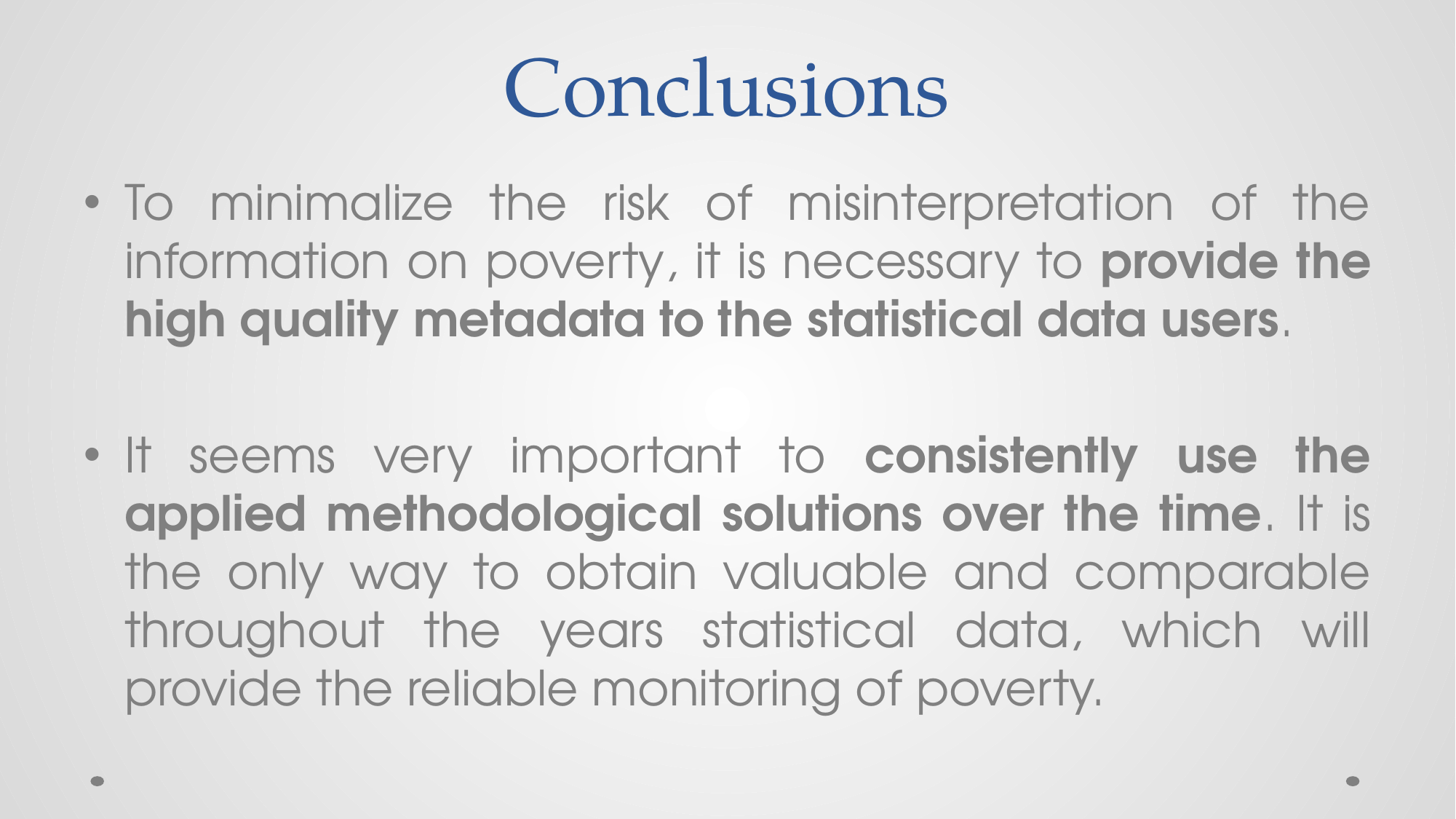

# Conclusions
To minimalize the risk of misinterpretation of the information on poverty, it is necessary to provide the high quality metadata to the statistical data users.

It seems very important to consistently use the applied methodological solutions over the time. It is the only way to obtain valuable and comparable throughout the years statistical data, which will provide the reliable monitoring of poverty.